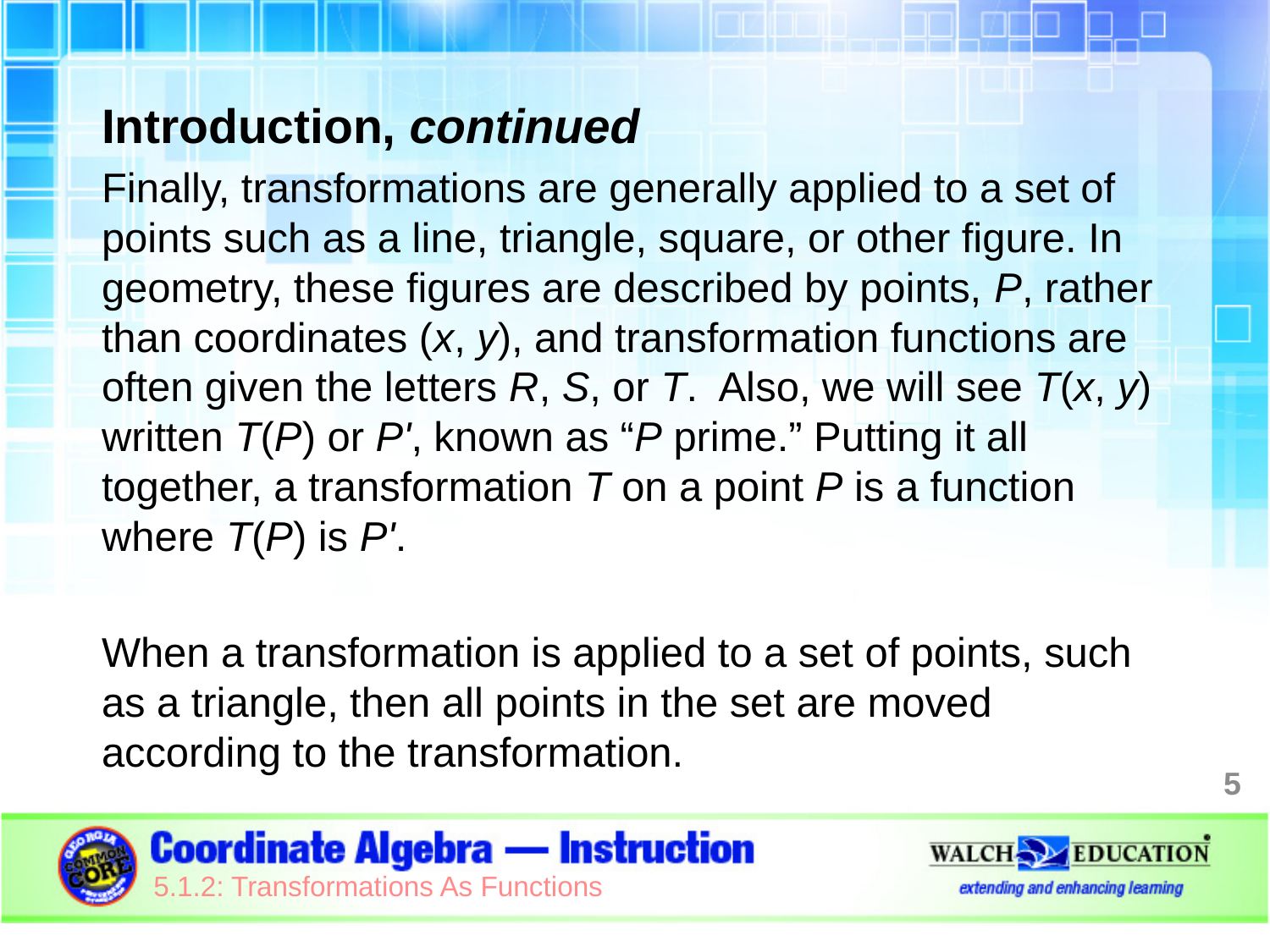

Introduction, continued
Finally, transformations are generally applied to a set of points such as a line, triangle, square, or other figure. In geometry, these figures are described by points, P, rather than coordinates (x, y), and transformation functions are often given the letters R, S, or T.  Also, we will see T(x, y) written T(P) or P', known as “P prime.” Putting it all together, a transformation T on a point P is a function where T(P) is P'.

When a transformation is applied to a set of points, such as a triangle, then all points in the set are moved according to the transformation.

5
5.1.2: Transformations As Functions